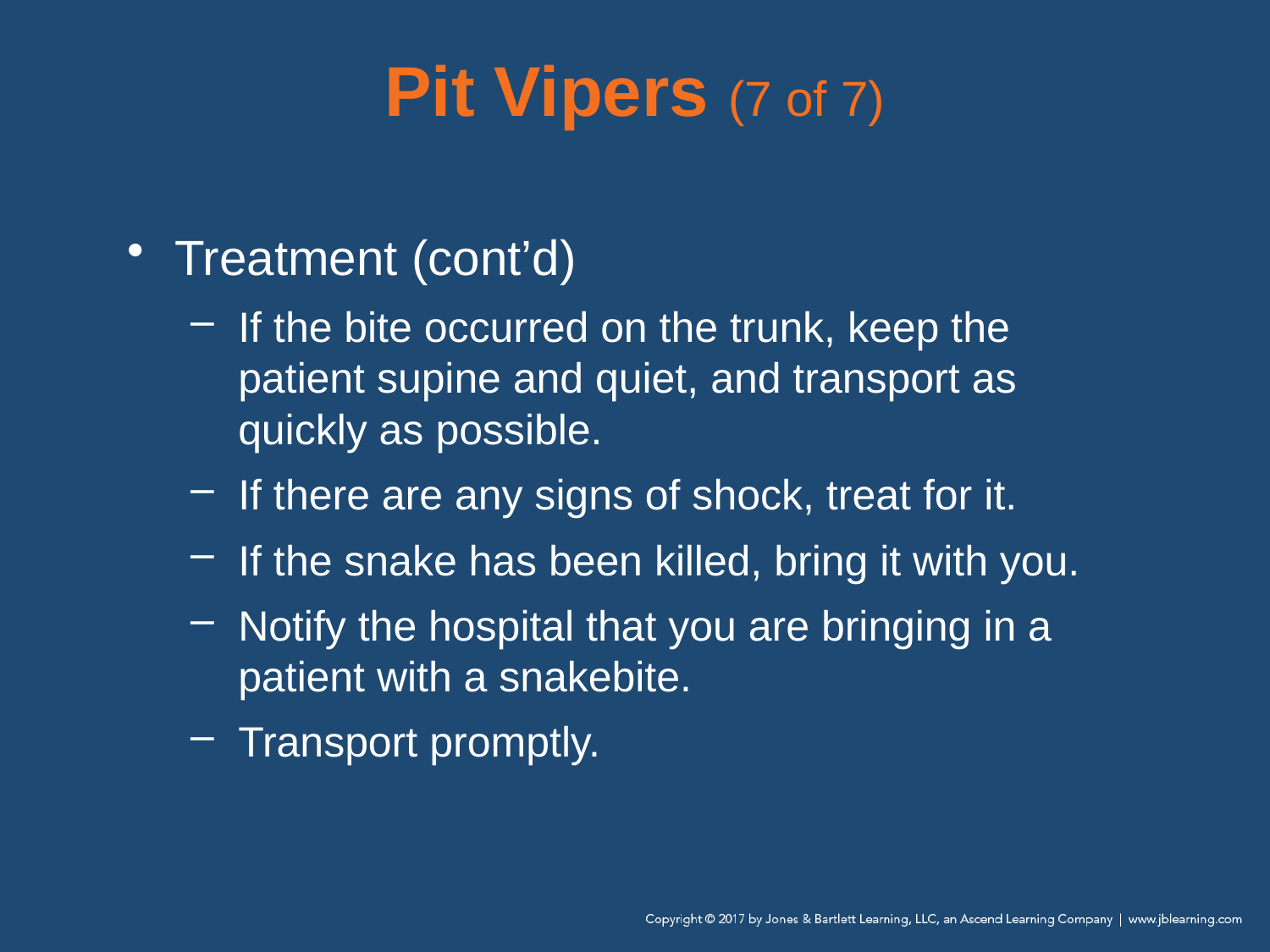

# Pit Vipers (7 of 7)
Treatment (cont’d)
If the bite occurred on the trunk, keep the patient supine and quiet, and transport as quickly as possible.
If there are any signs of shock, treat for it.
If the snake has been killed, bring it with you.
Notify the hospital that you are bringing in a patient with a snakebite.
Transport promptly.